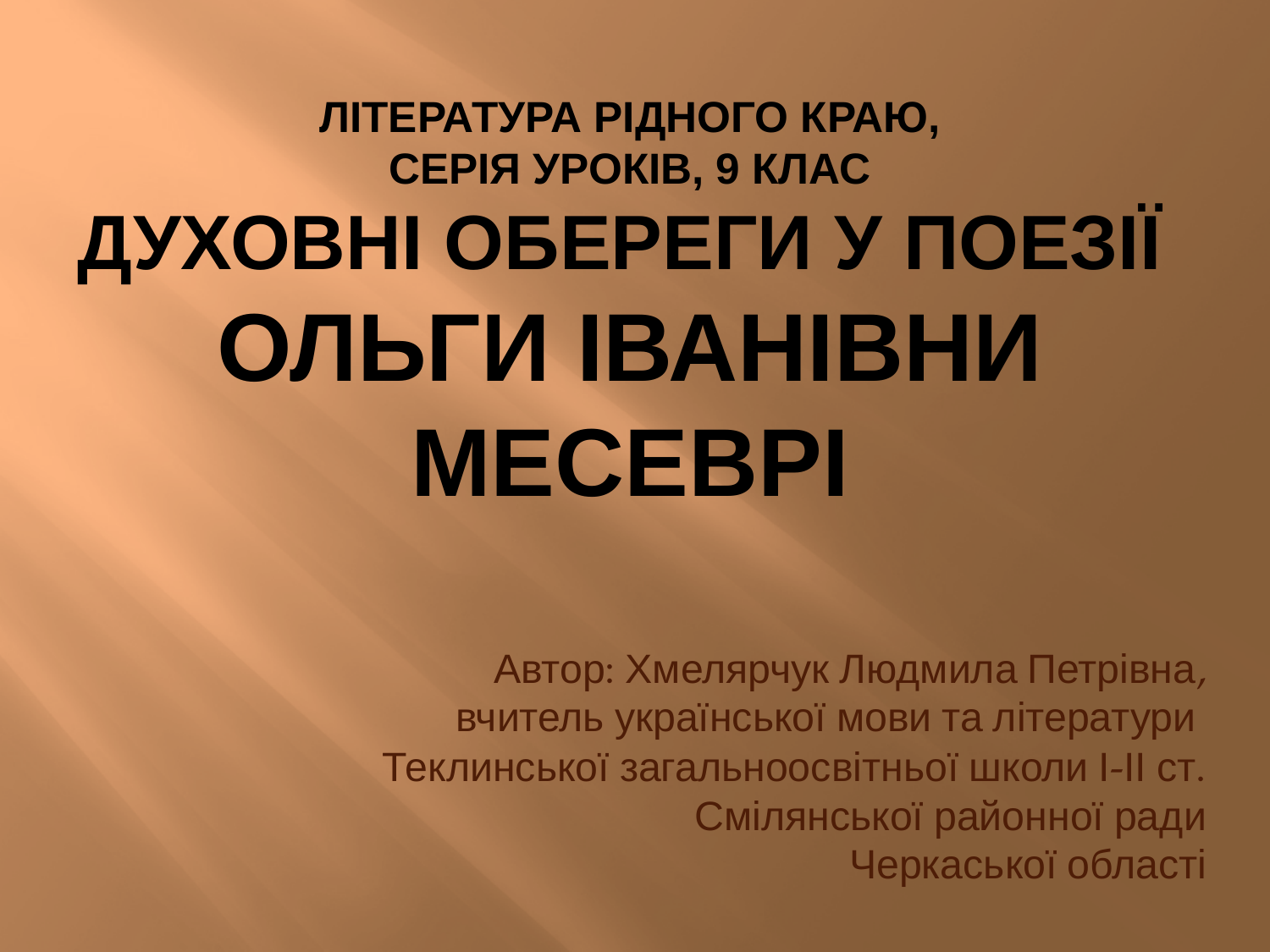

# Література рідного краю, серія уроків, 9 клас духовні обереги у поезії Ольги іванівни Месеврі
Автор: Хмелярчук Людмила Петрівна,
вчитель української мови та літератури
Теклинської загальноосвітньої школи І-ІІ ст.
Смілянської районної ради
Черкаської області